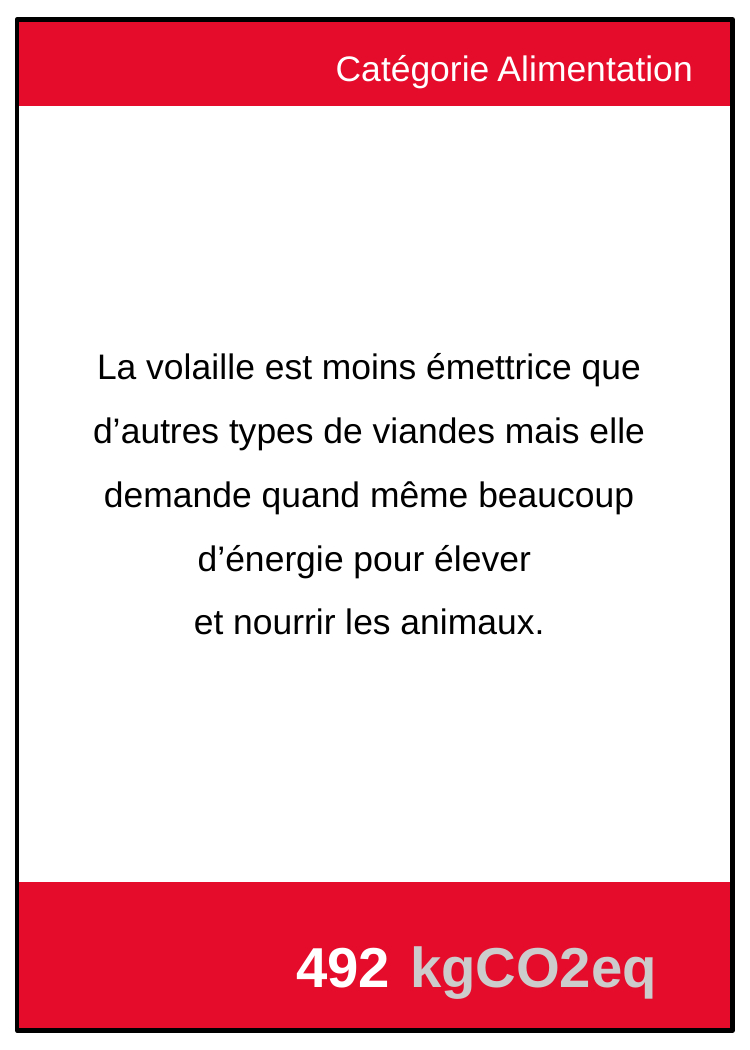

Catégorie Alimentation

La volaille est moins émettrice que d’autres types de viandes mais elle demande quand même beaucoup d’énergie pour élever
et nourrir les animaux.

492
kgCO2eq